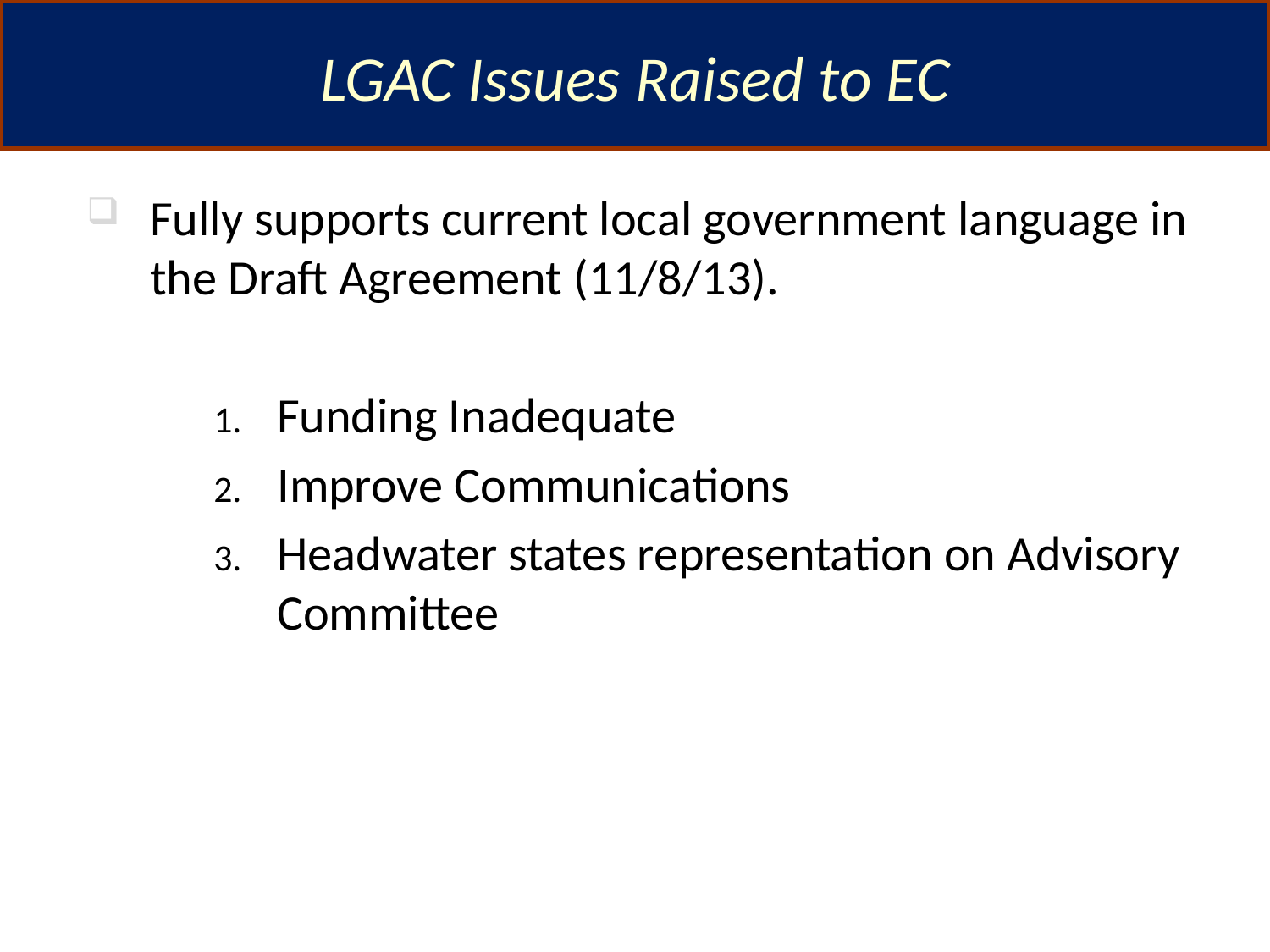

LGAC Issues Raised to EC
Fully supports current local government language in the Draft Agreement (11/8/13).

Funding Inadequate
Improve Communications
Headwater states representation on Advisory Committee